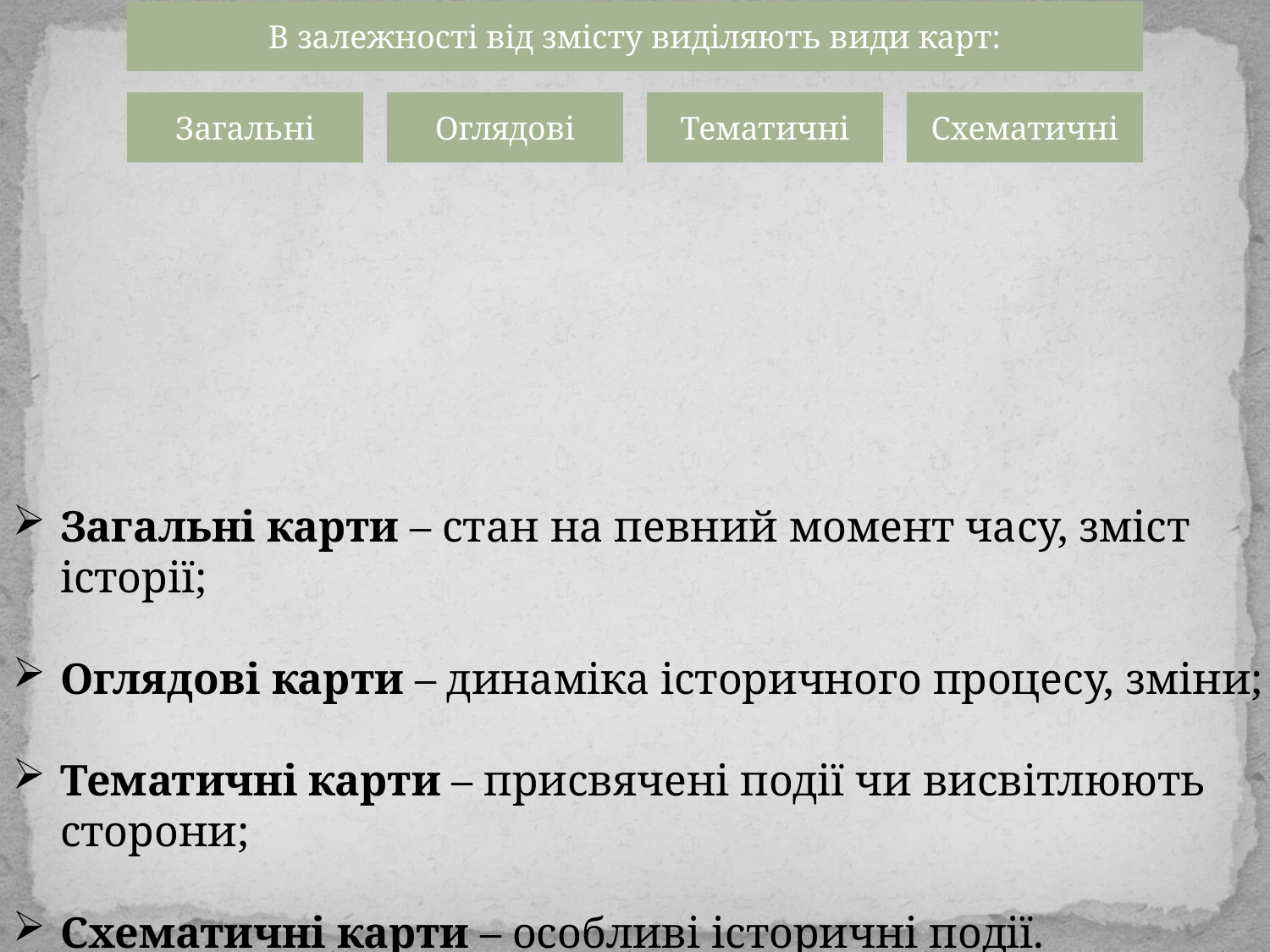

В залежності від змісту виділяють види карт:
Загальні
Оглядові
Тематичні
Схематичні
Загальні карти – стан на певний момент часу, зміст історії;

Оглядові карти – динаміка історичного процесу, зміни;

Тематичні карти – присвячені події чи висвітлюють сторони;

Схематичні карти – особливі історичні події.